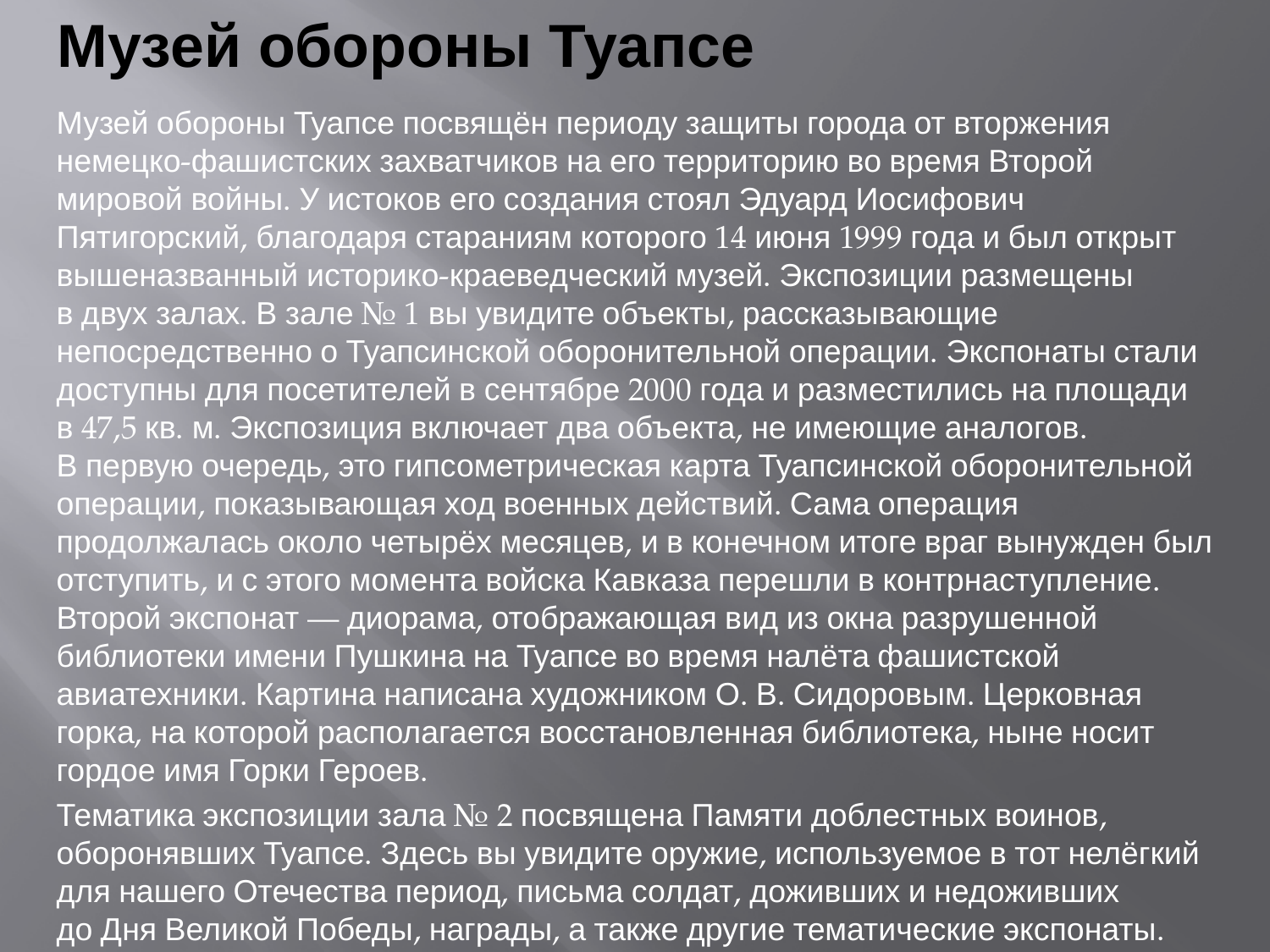

# Музей обороны Туапсе
Музей обороны Туапсе посвящён периоду защиты города от вторжения немецко-фашистских захватчиков на его территорию во время Второй мировой войны. У истоков его создания стоял Эдуард Иосифович Пятигорский, благодаря стараниям которого 14 июня 1999 года и был открыт вышеназванный историко-краеведческий музей. Экспозиции размещены в двух залах. В зале № 1 вы увидите объекты, рассказывающие непосредственно о Туапсинской оборонительной операции. Экспонаты стали доступны для посетителей в сентябре 2000 года и разместились на площади в 47,5 кв. м. Экспозиция включает два объекта, не имеющие аналогов. В первую очередь, это гипсометрическая карта Туапсинской оборонительной операции, показывающая ход военных действий. Сама операция продолжалась около четырёх месяцев, и в конечном итоге враг вынужден был отступить, и с этого момента войска Кавказа перешли в контрнаступление. Второй экспонат — диорама, отображающая вид из окна разрушенной библиотеки имени Пушкина на Туапсе во время налёта фашистской авиатехники. Картина написана художником О. В. Сидоровым. Церковная горка, на которой располагается восстановленная библиотека, ныне носит гордое имя Горки Героев.
Тематика экспозиции зала № 2 посвящена Памяти доблестных воинов, оборонявших Туапсе. Здесь вы увидите оружие, используемое в тот нелёгкий для нашего Отечества период, письма солдат, доживших и недоживших до Дня Великой Победы, награды, а также другие тематические экспонаты. Наиболее интересным из них считается винтовка Мосина.